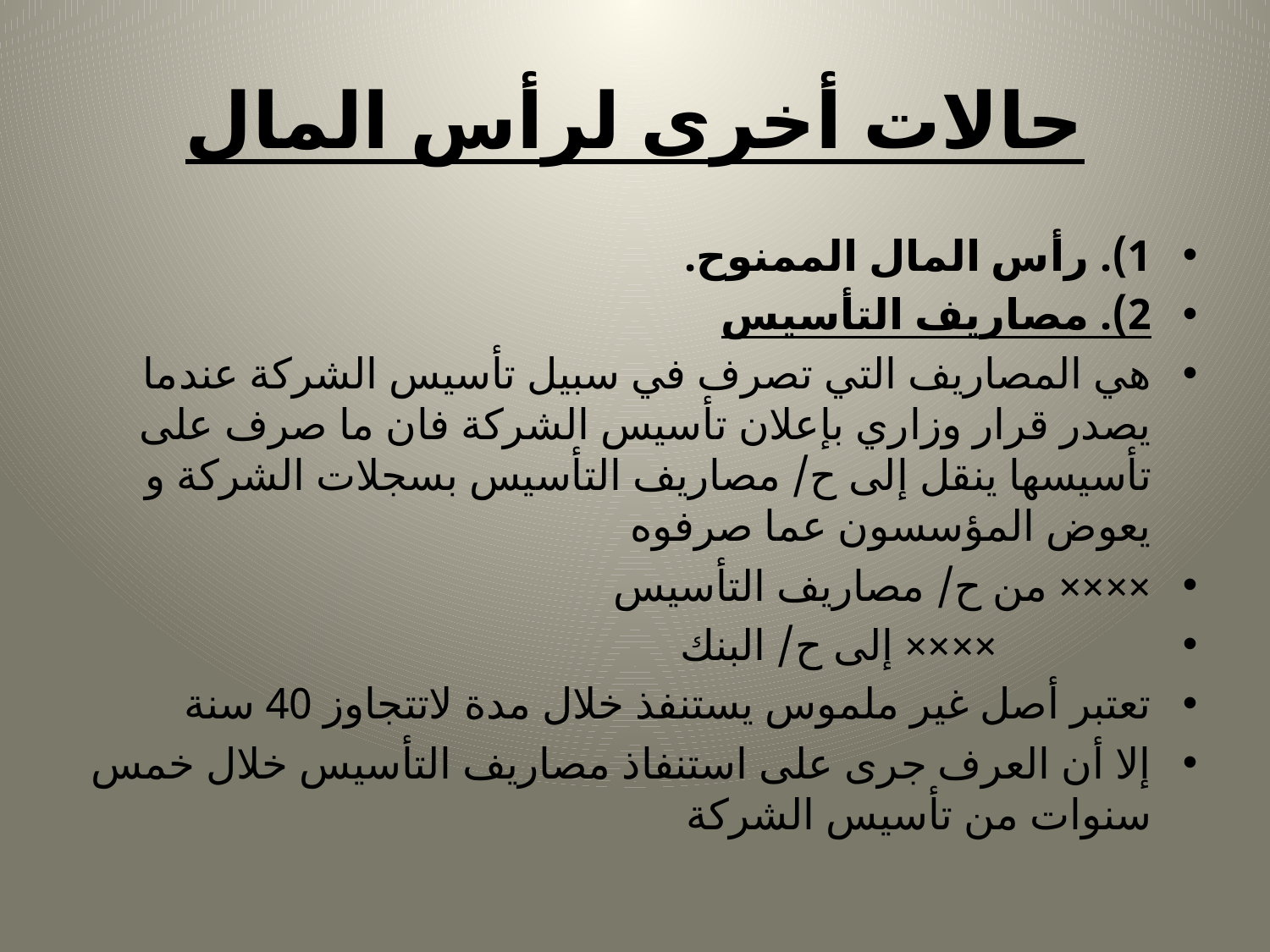

# حالات أخرى لرأس المال
1). رأس المال الممنوح.
2). مصاريف التأسيس
هي المصاريف التي تصرف في سبيل تأسيس الشركة عندما يصدر قرار وزاري بإعلان تأسيس الشركة فان ما صرف على تأسيسها ينقل إلى ح/ مصاريف التأسيس بسجلات الشركة و يعوض المؤسسون عما صرفوه
×××× من ح/ مصاريف التأسيس
              ×××× إلى ح/ البنك
تعتبر أصل غير ملموس يستنفذ خلال مدة لاتتجاوز 40 سنة
إلا أن العرف جرى على استنفاذ مصاريف التأسيس خلال خمس سنوات من تأسيس الشركة